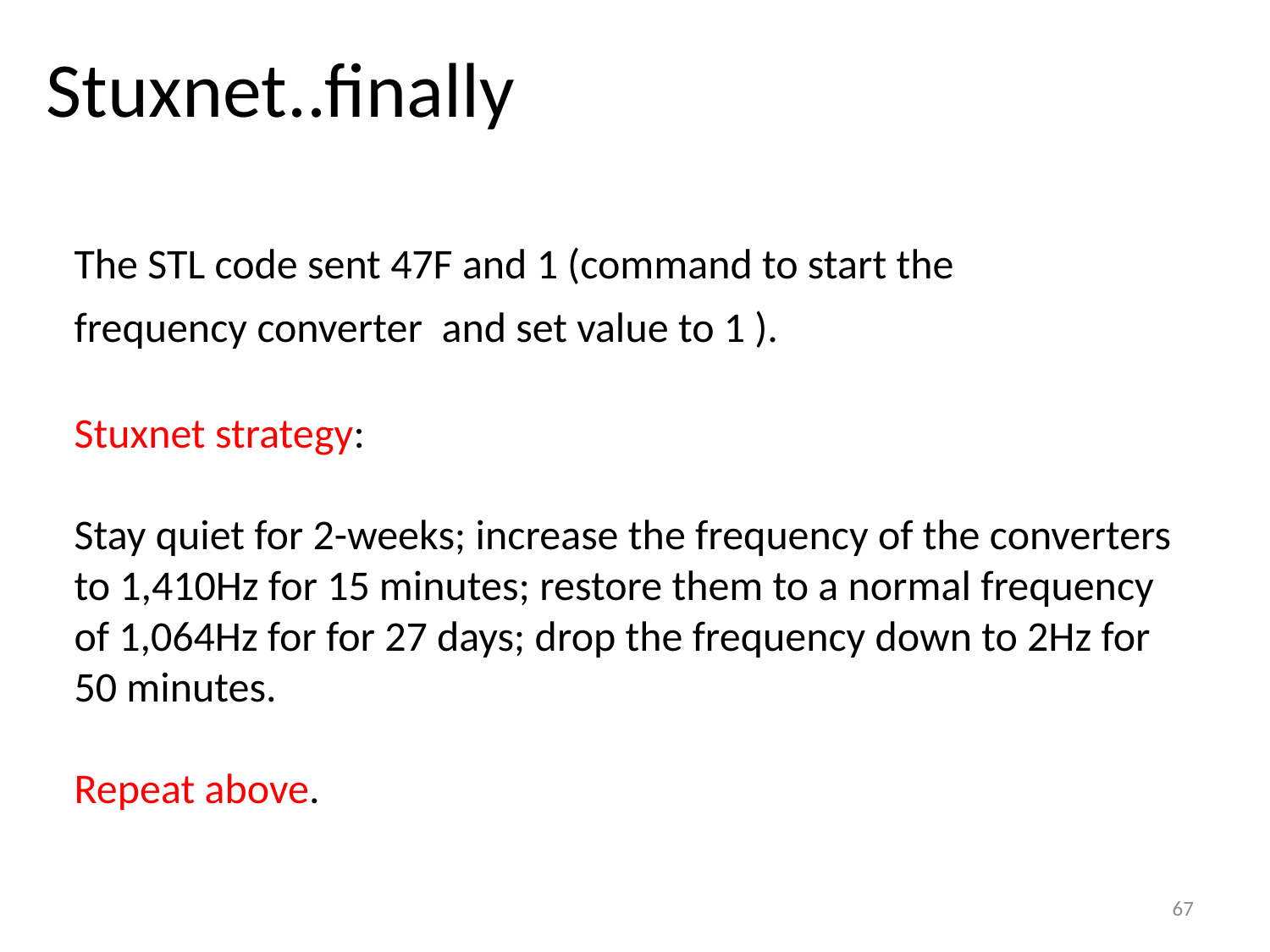

# Stuxnet..finally
The STL code sent 47F and 1 (command to start the frequency converter  and set value to 1 ).
Stuxnet strategy:

Stay quiet for 2-weeks; increase the frequency of the converters to 1,410Hz for 15 minutes; restore them to a normal frequency of 1,064Hz for for 27 days; drop the frequency down to 2Hz for 50 minutes.

Repeat above.
67